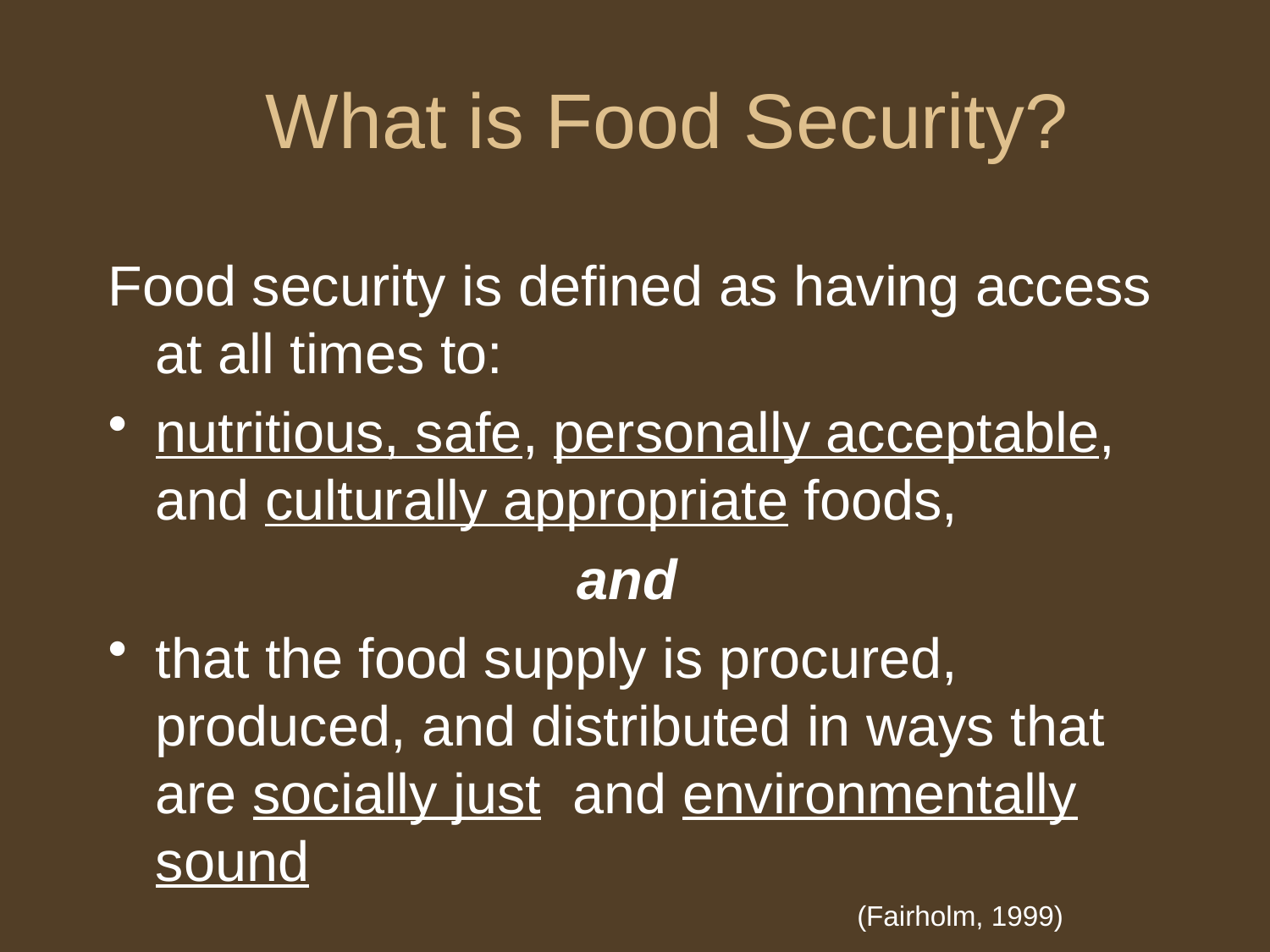

# What is Food Security?
Food security is defined as having access at all times to:
nutritious, safe, personally acceptable, and culturally appropriate foods,
and
that the food supply is procured, produced, and distributed in ways that are socially just  and environmentally sound
	                                                                             (Fairholm, 1999)